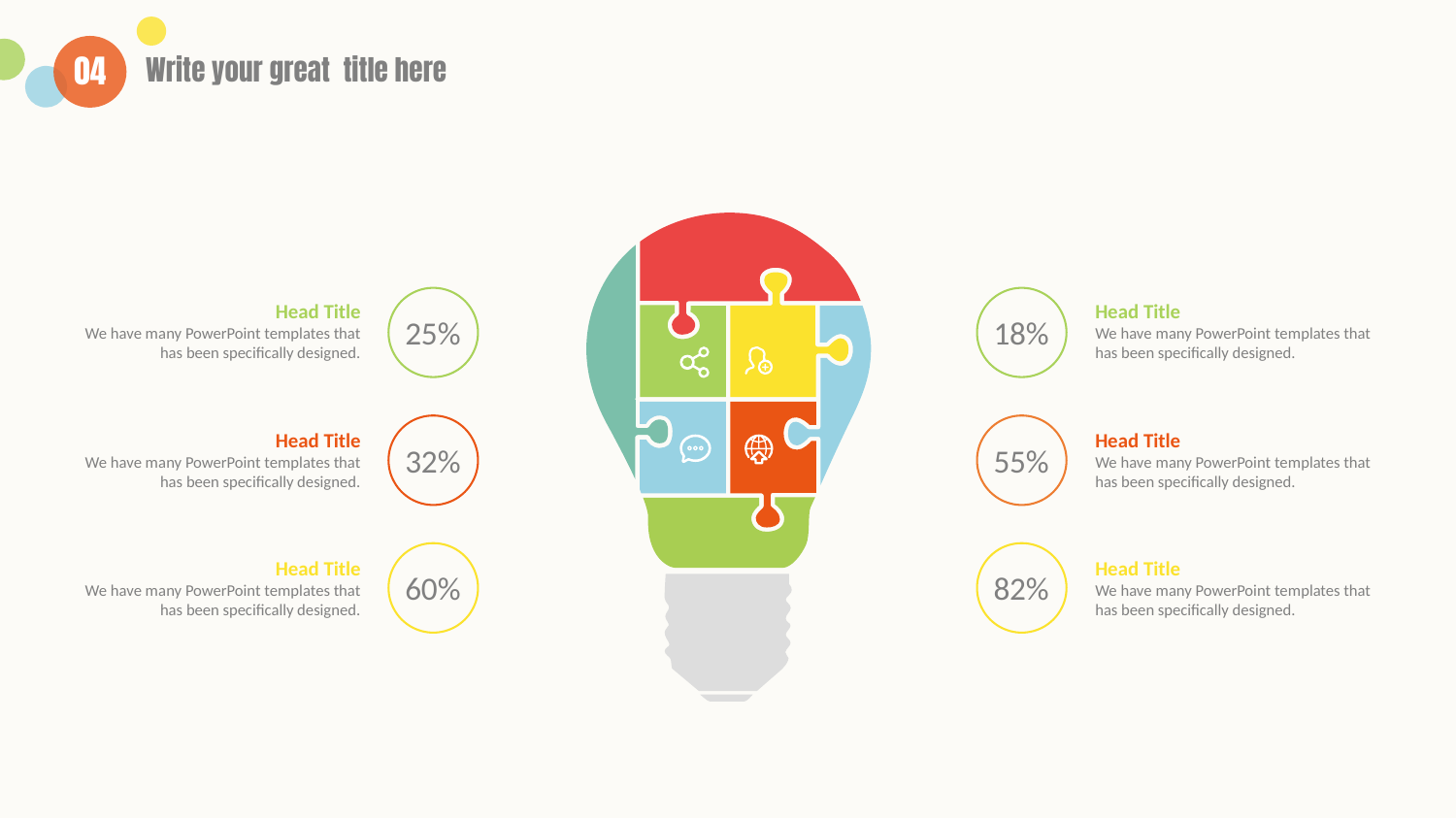

04
Write your great  title here

Head Title
We have many PowerPoint templates that has been specifically designed.
Head Title
We have many PowerPoint templates that has been specifically designed.
25%
18%

Head Title
We have many PowerPoint templates that has been specifically designed.
Head Title
We have many PowerPoint templates that has been specifically designed.

32%
55%

Head Title
We have many PowerPoint templates that has been specifically designed.
Head Title
We have many PowerPoint templates that has been specifically designed.
60%
82%